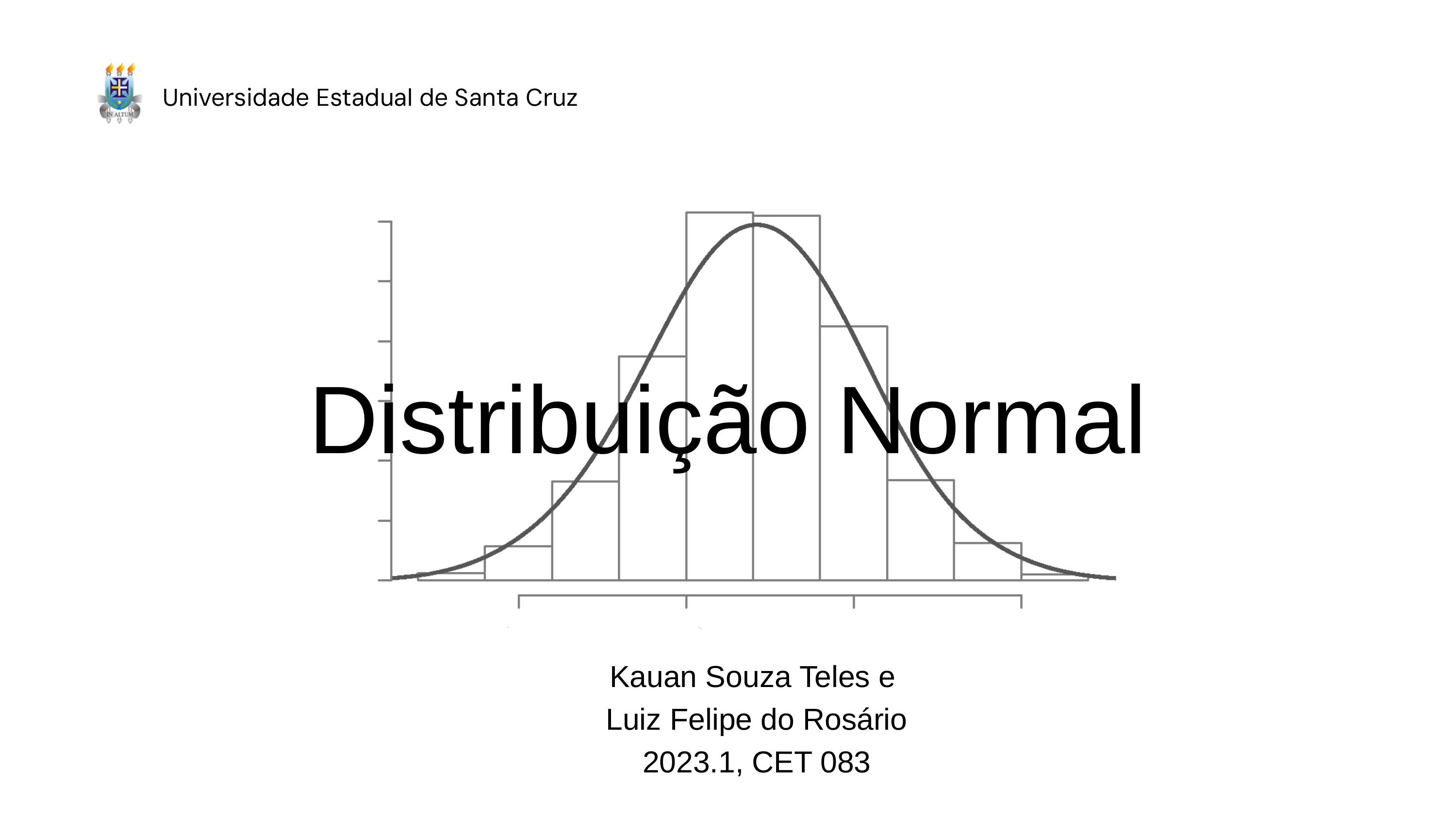

Universidade Estadual de Santa Cruz

Distribuição Normal
Kauan Souza Teles e
Luiz Felipe do Rosário
2023.1, CET 083